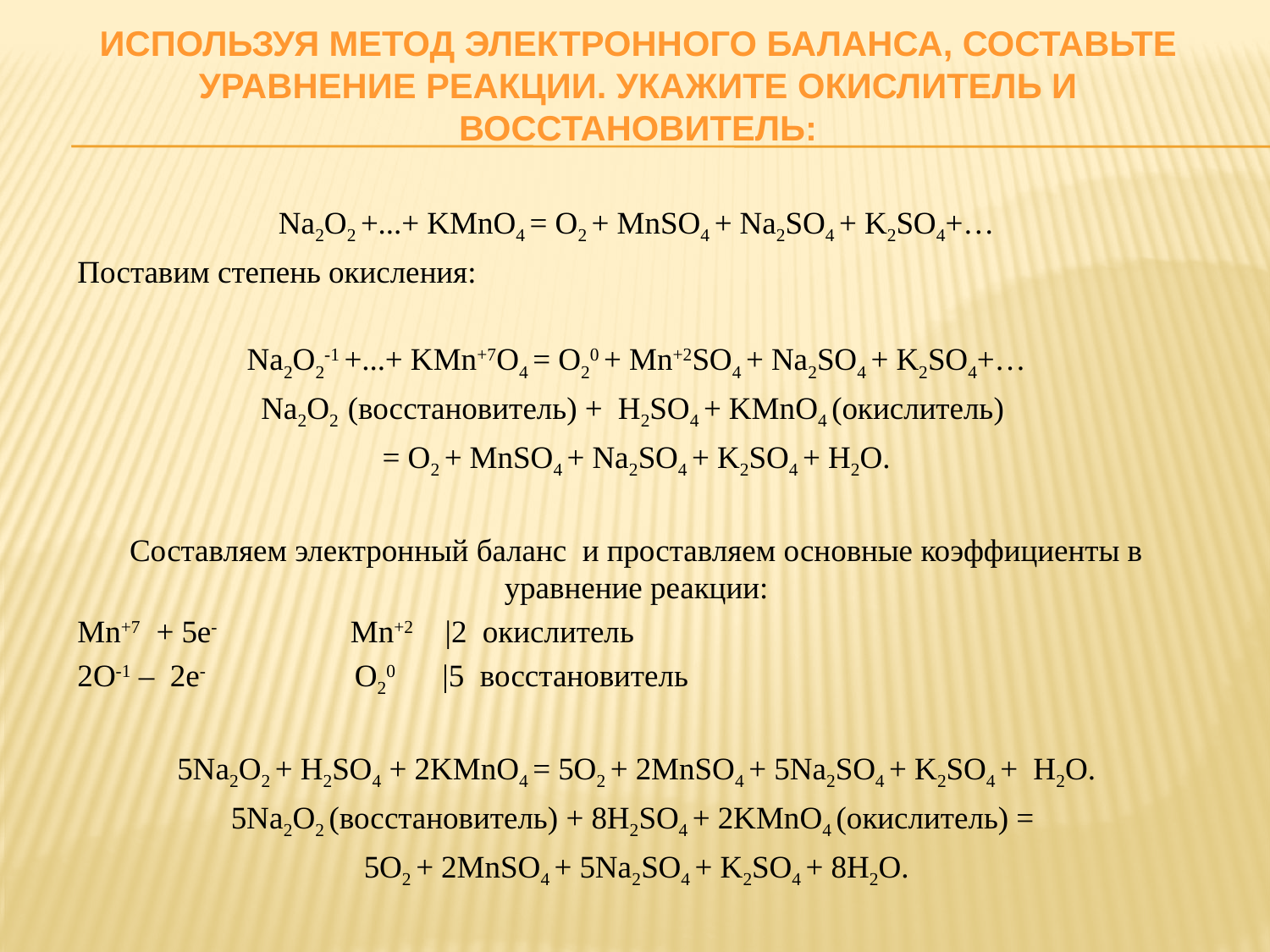

# Используя метод электронного баланса, составьте уравнение реакции. Укажите окислитель и восстановитель:
Na2O2 +...+ KMnO4 = O2 + MnSO4 + Na2SO4 + K2SO4+…
Поставим степень окисления:

Na2O2-1 +...+ KMn+7O4 = O20 + Mn+2SO4 + Na2SO4 + K2SO4+…
Na2O2  (восстановитель) +  H2SO4 + KMnO4 (окислитель)
= O2 + MnSO4 + Na2SO4 + K2SO4 + H2O.

Составляем электронный баланс  и проставляем основные коэффициенты в уравнение реакции:
Mn+7  + 5e‑                 Mn+2    |2  окислитель
2O-1 –  2e-                   O20      |5  восстановитель

5Na2O2 + H2SO4 + 2KMnO4 = 5O2 + 2MnSO4 + 5Na2SO4 + K2SO4 +  H2O.
5Na2O2 (восстановитель) + 8H2SO4 + 2KMnO4 (окислитель) =
5O2 + 2MnSO4 + 5Na2SO4 + K2SO4 + 8H2O.